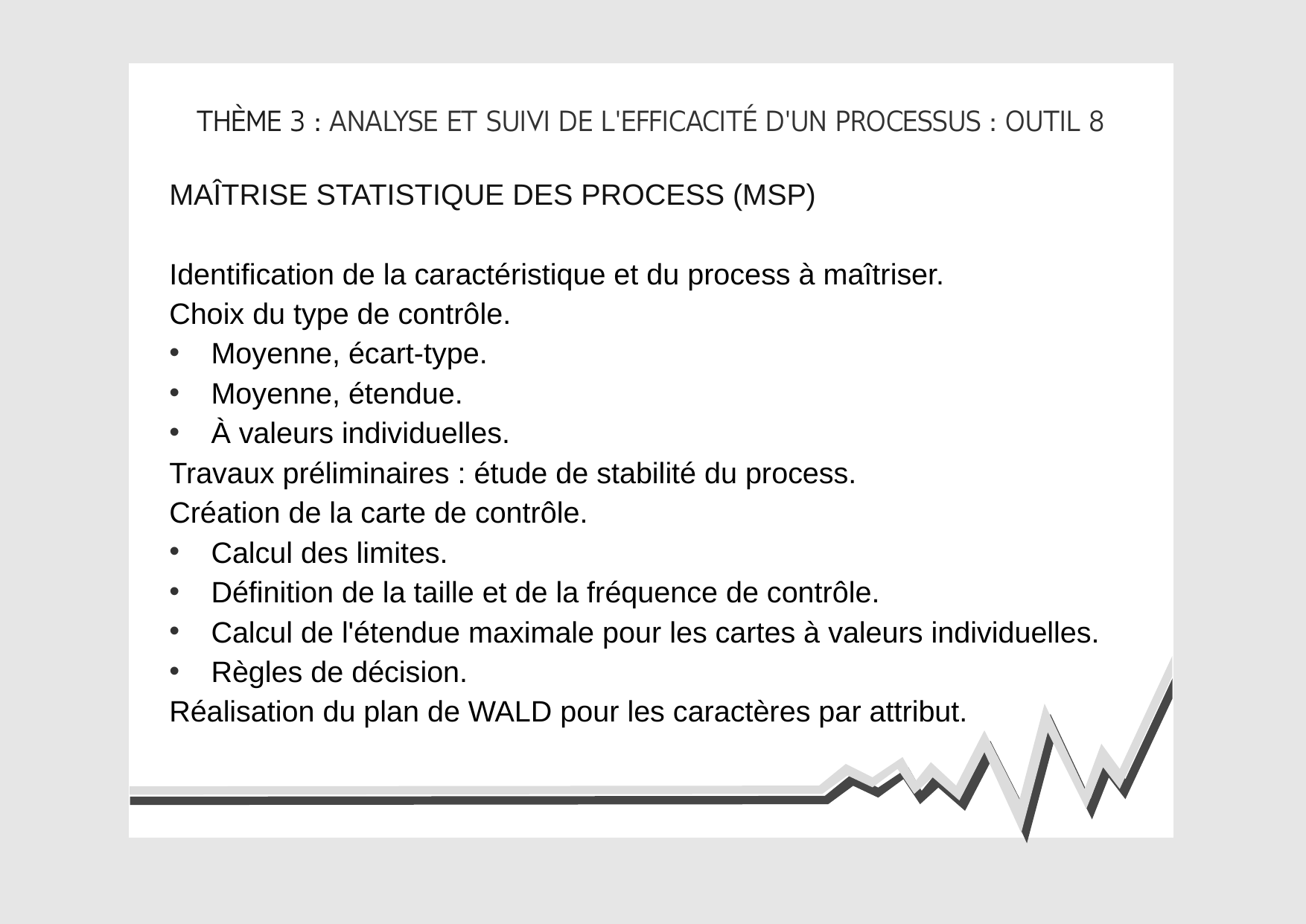

THÈME 3 : ANALYSE ET SUIVI DE L'EFFICACITÉ D'UN PROCESSUS : OUTIL 8
MAÎTRISE STATISTIQUE DES PROCESS (MSP)

Identification de la caractéristique et du process à maîtriser.
Choix du type de contrôle.
Moyenne, écart-type.
Moyenne, étendue.
À valeurs individuelles.
Travaux préliminaires : étude de stabilité du process.
Création de la carte de contrôle.
Calcul des limites.
Définition de la taille et de la fréquence de contrôle.
Calcul de l'étendue maximale pour les cartes à valeurs individuelles.
Règles de décision.
Réalisation du plan de WALD pour les caractères par attribut.